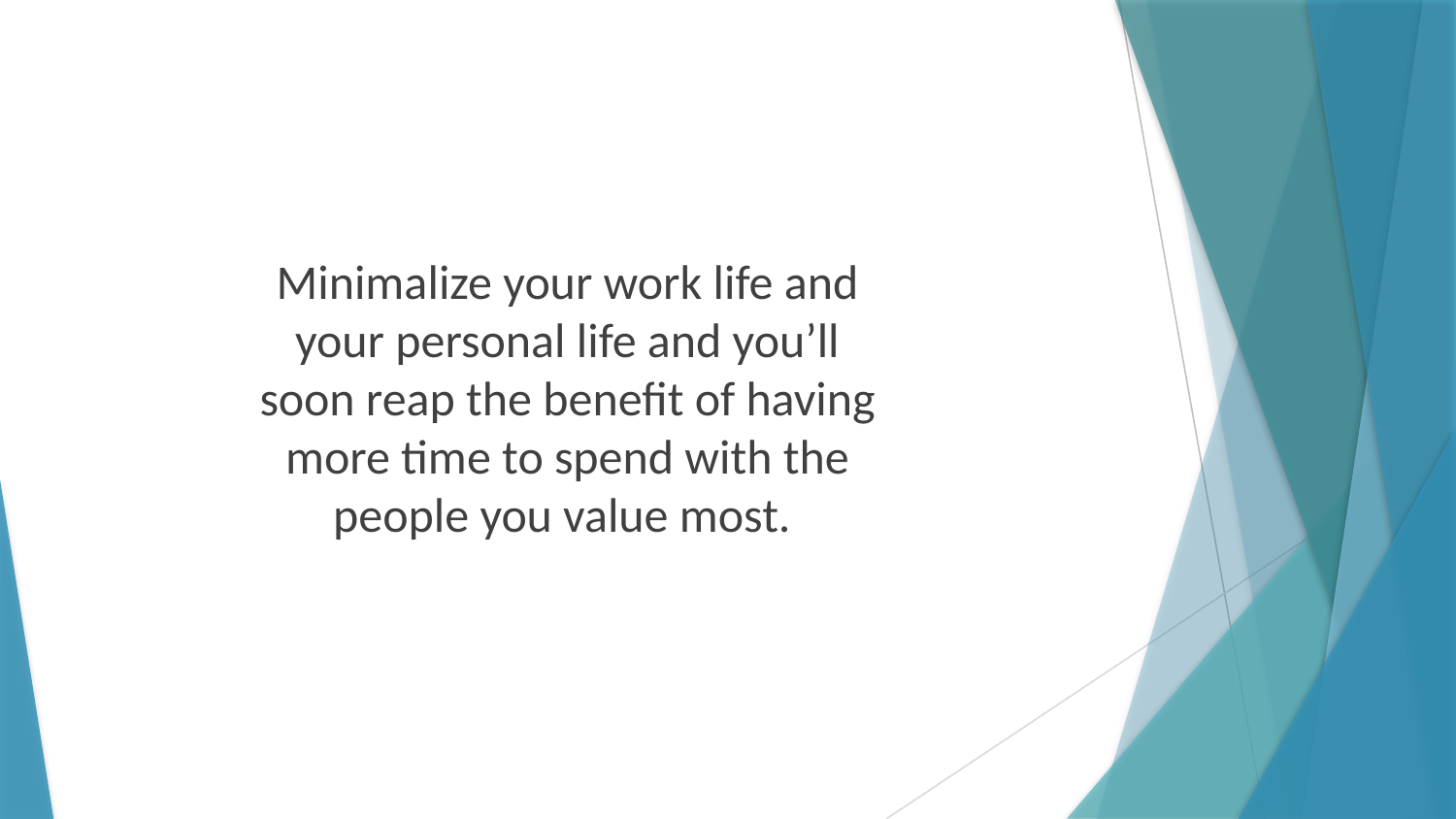

Minimalize your work life and your personal life and you’ll soon reap the benefit of having more time to spend with the people you value most.